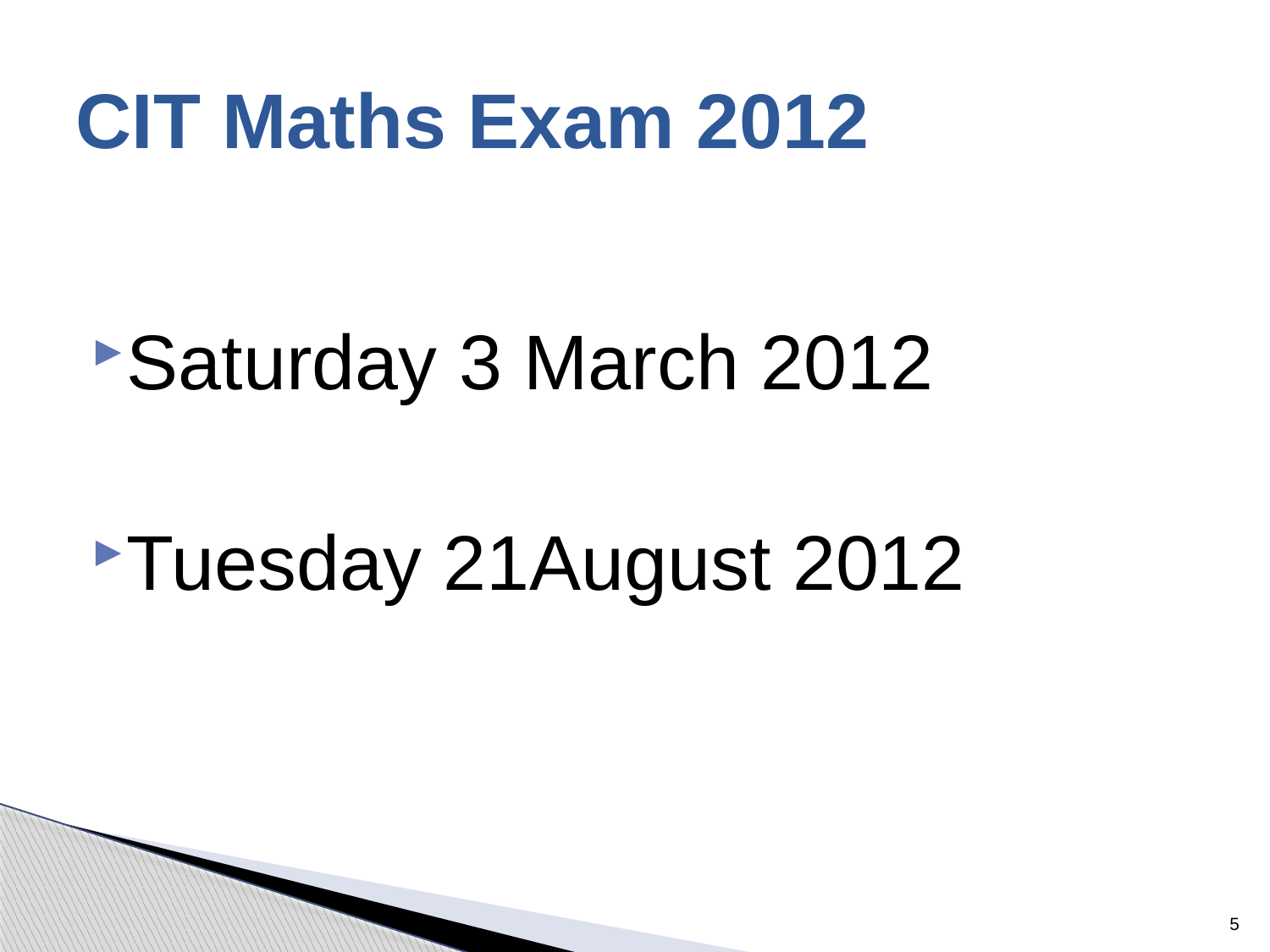

# CIT Maths Exam 2012

Saturday 3 March 2012

Tuesday 21August 2012

5